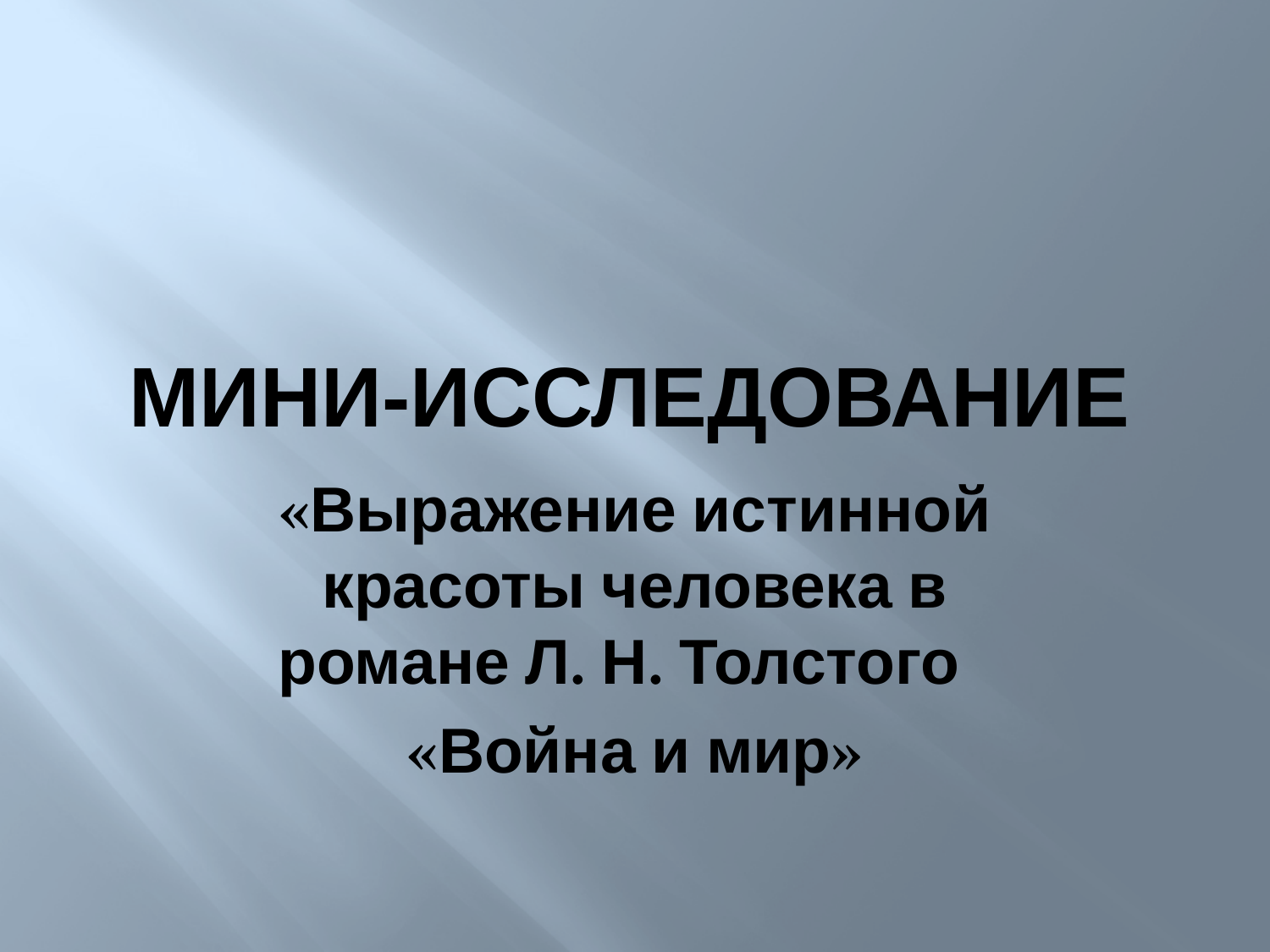

# Мини-исследование
«Выражение истинной красоты человека в романе Л. Н. Толстого
«Война и мир»